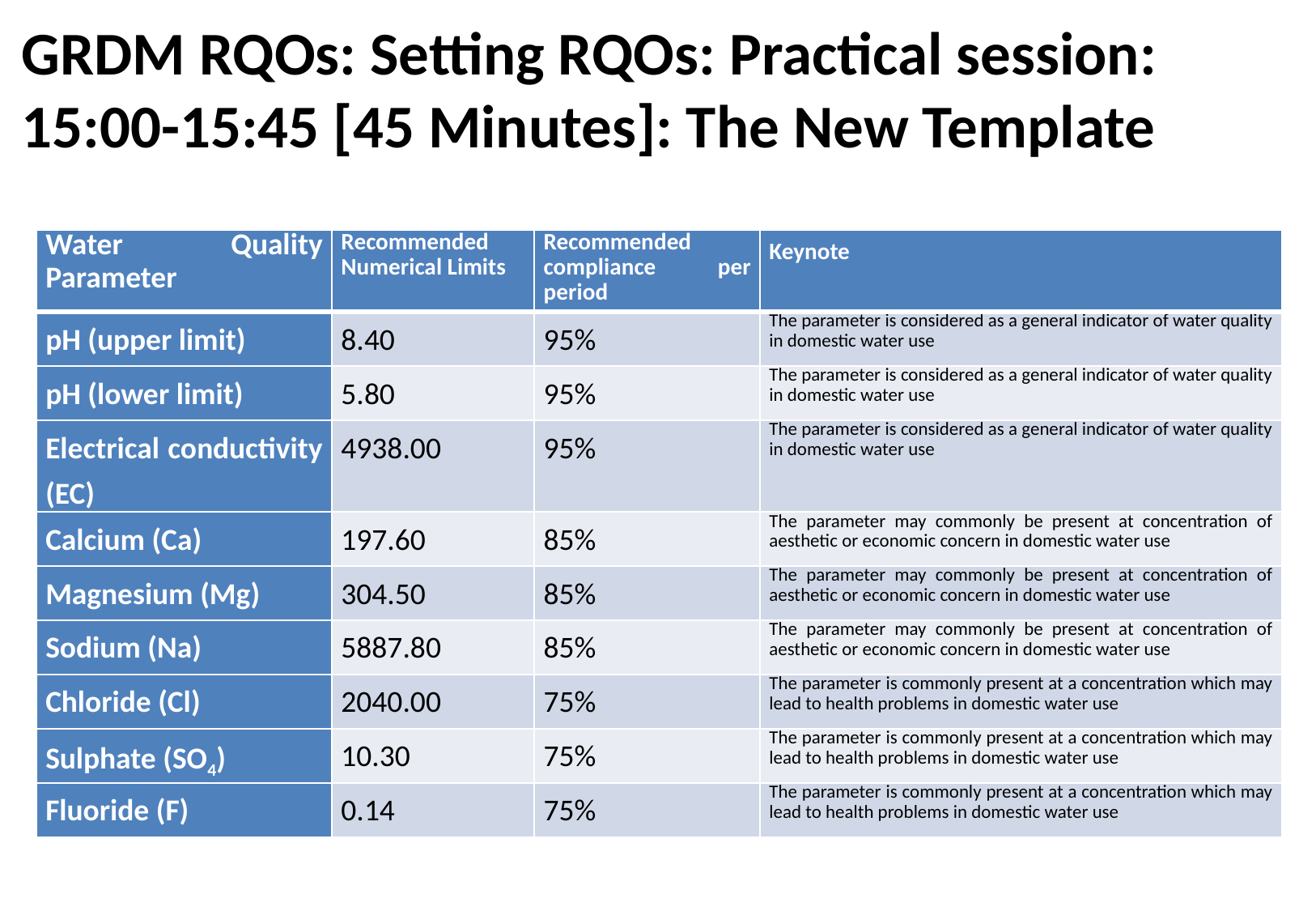

GRDM RQOs: Setting RQOs: Practical session: 15:00-15:45 [45 Minutes]: The New Template
| Water Quality Parameter | Recommended Numerical Limits | Recommended compliance per period | Keynote |
| --- | --- | --- | --- |
| pH (upper limit) | 8.40 | 95% | The parameter is considered as a general indicator of water quality in domestic water use |
| pH (lower limit) | 5.80 | 95% | The parameter is considered as a general indicator of water quality in domestic water use |
| Electrical conductivity (EC) | 4938.00 | 95% | The parameter is considered as a general indicator of water quality in domestic water use |
| Calcium (Ca) | 197.60 | 85% | The parameter may commonly be present at concentration of aesthetic or economic concern in domestic water use |
| Magnesium (Mg) | 304.50 | 85% | The parameter may commonly be present at concentration of aesthetic or economic concern in domestic water use |
| Sodium (Na) | 5887.80 | 85% | The parameter may commonly be present at concentration of aesthetic or economic concern in domestic water use |
| Chloride (Cl) | 2040.00 | 75% | The parameter is commonly present at a concentration which may lead to health problems in domestic water use |
| Sulphate (SO4) | 10.30 | 75% | The parameter is commonly present at a concentration which may lead to health problems in domestic water use |
| Fluoride (F) | 0.14 | 75% | The parameter is commonly present at a concentration which may lead to health problems in domestic water use |